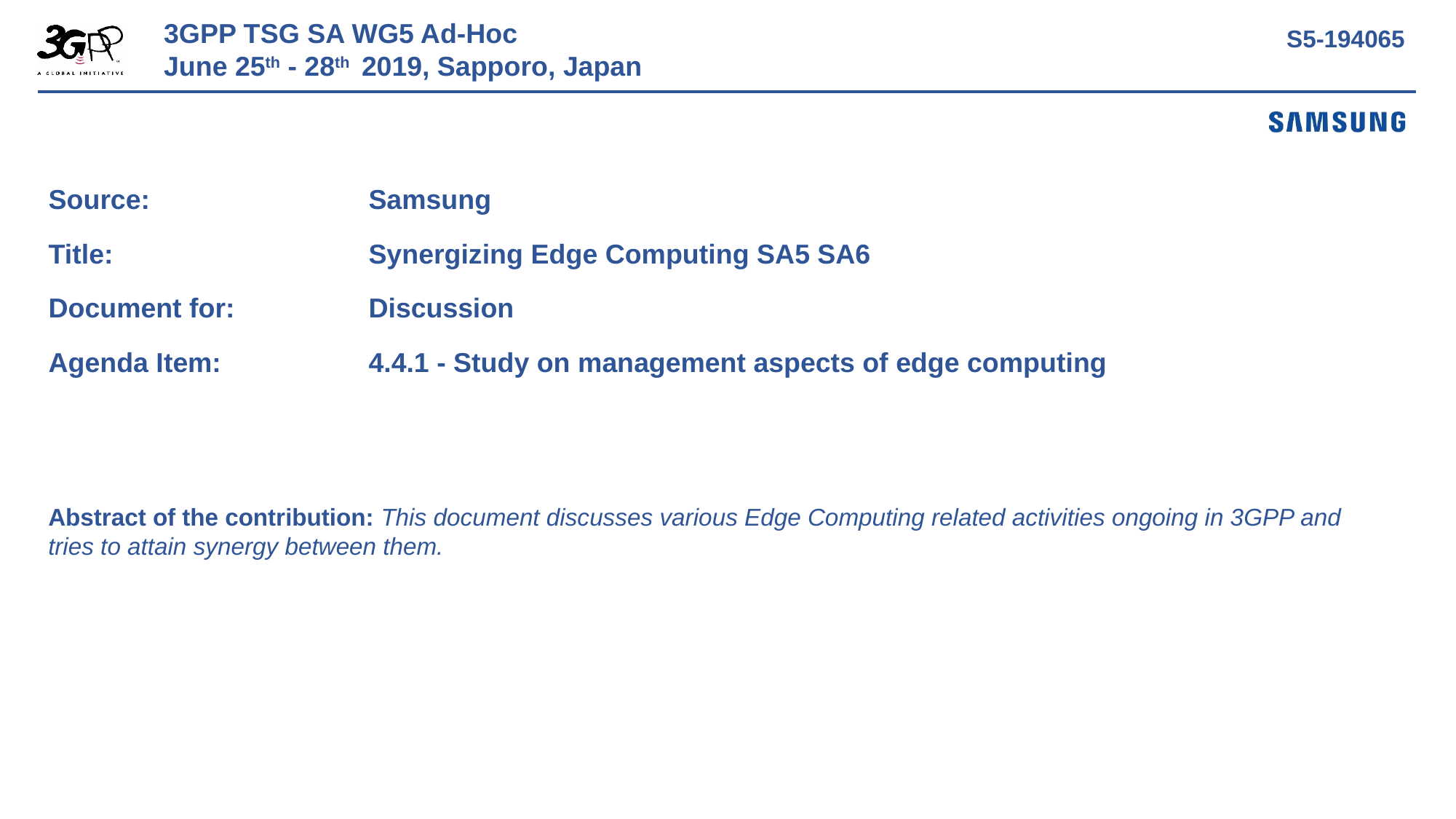

3GPP TSG SA WG5 Ad-Hoc
June 25th - 28th  2019, Sapporo, Japan
S5-194065
| Source: | Samsung |
| --- | --- |
| Title: | Synergizing Edge Computing SA5 SA6 |
| Document for: | Discussion |
| Agenda Item: | 4.4.1 - Study on management aspects of edge computing |
Abstract of the contribution: This document discusses various Edge Computing related activities ongoing in 3GPP and tries to attain synergy between them.